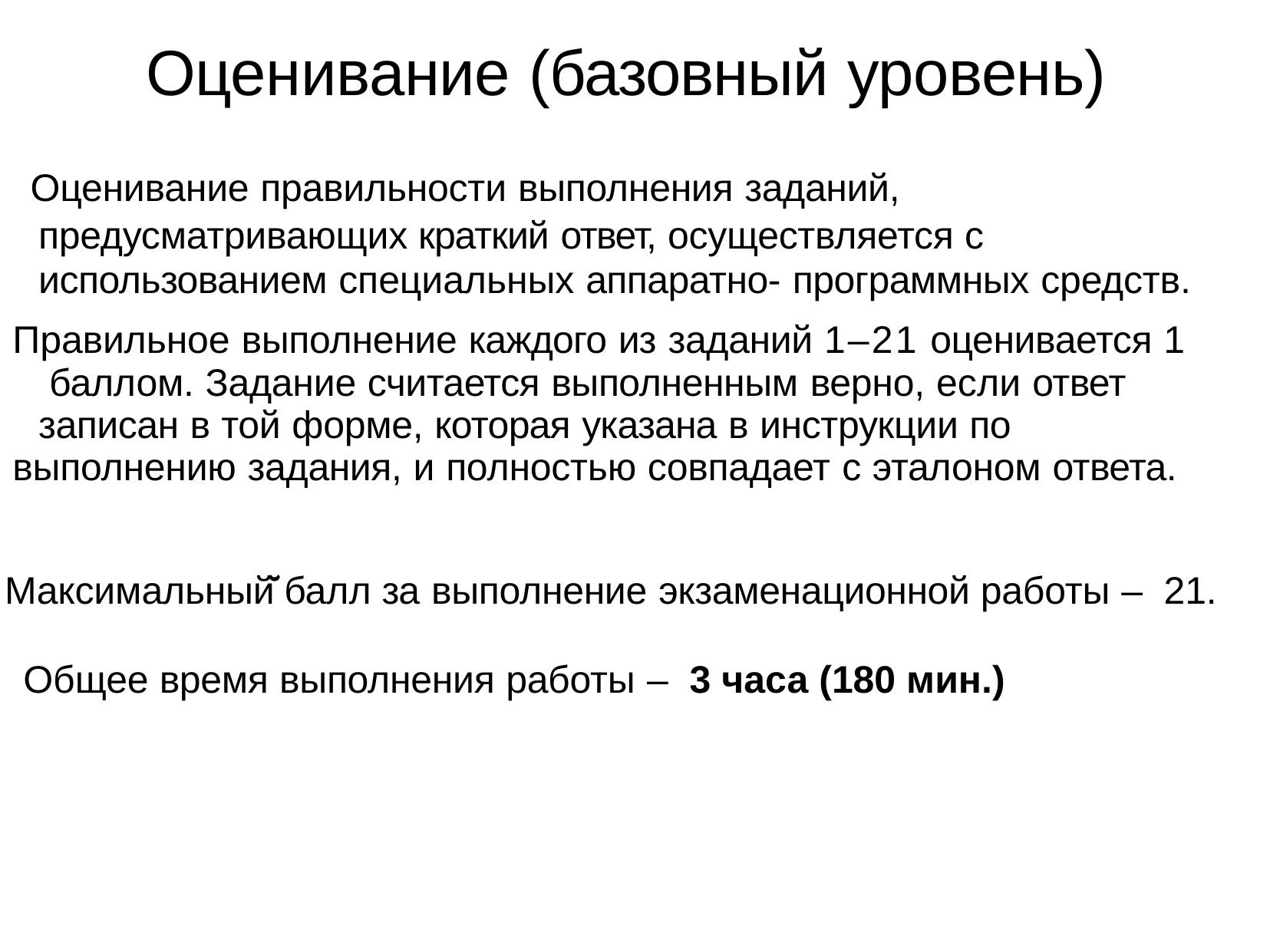

# Оценивание (базовный уровень)
Оценивание правильности выполнения заданий,
предусматривающих краткий ответ, осуществляется с
использованием специальных аппаратно- программных средств.
Правильное выполнение каждого из заданий 1–21 оценивается 1  баллом. Задание считается выполненным верно, если ответ  записан в той форме, которая указана в инструкции по
выполнению задания, и полностью совпадает с эталоном ответа.
Максимальный̆̆̆ балл за выполнение экзаменационной работы – 21.  Общее время выполнения работы – 3 часа (180 мин.)